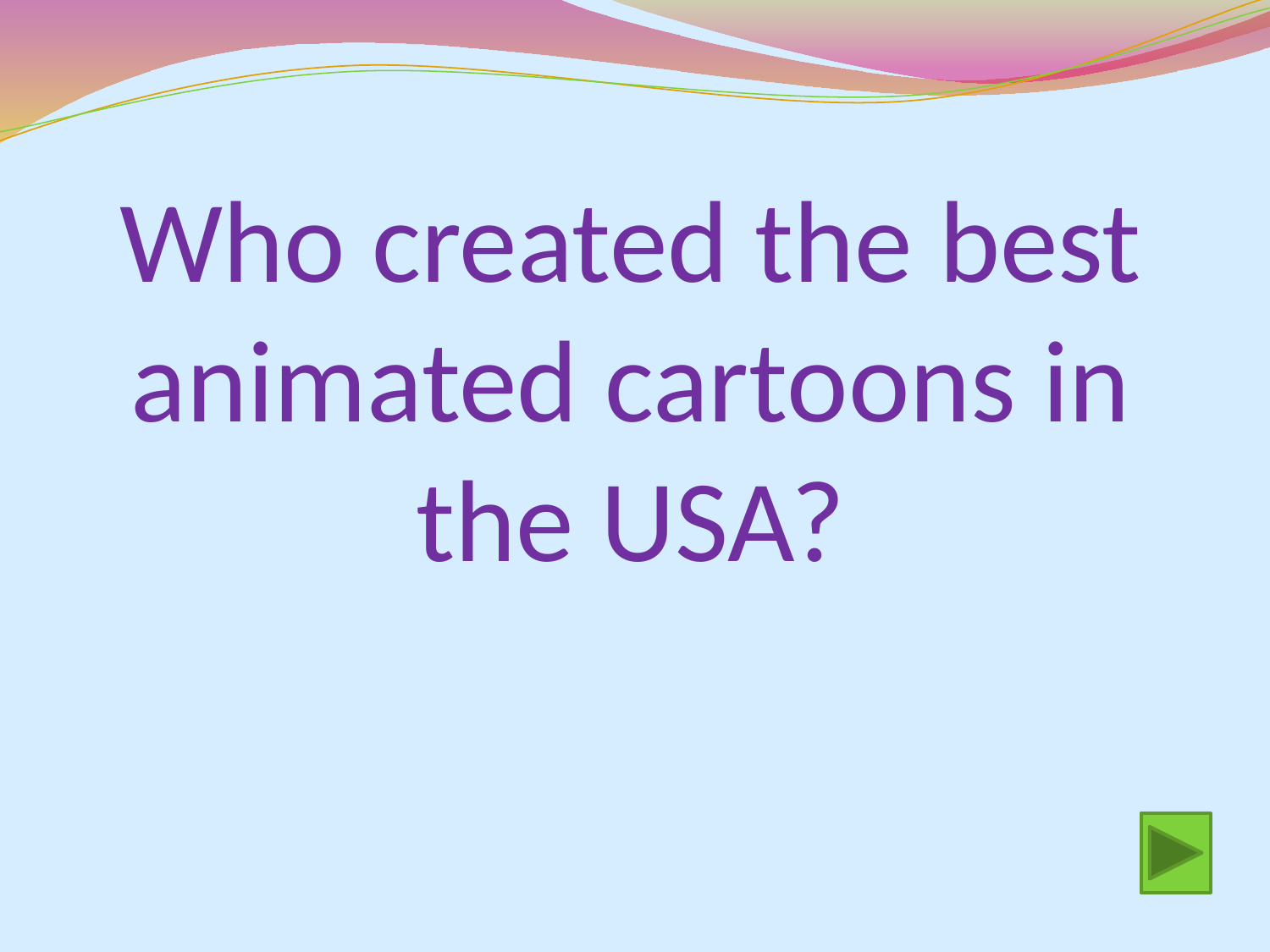

# Who created the best animated cartoons in the USA?